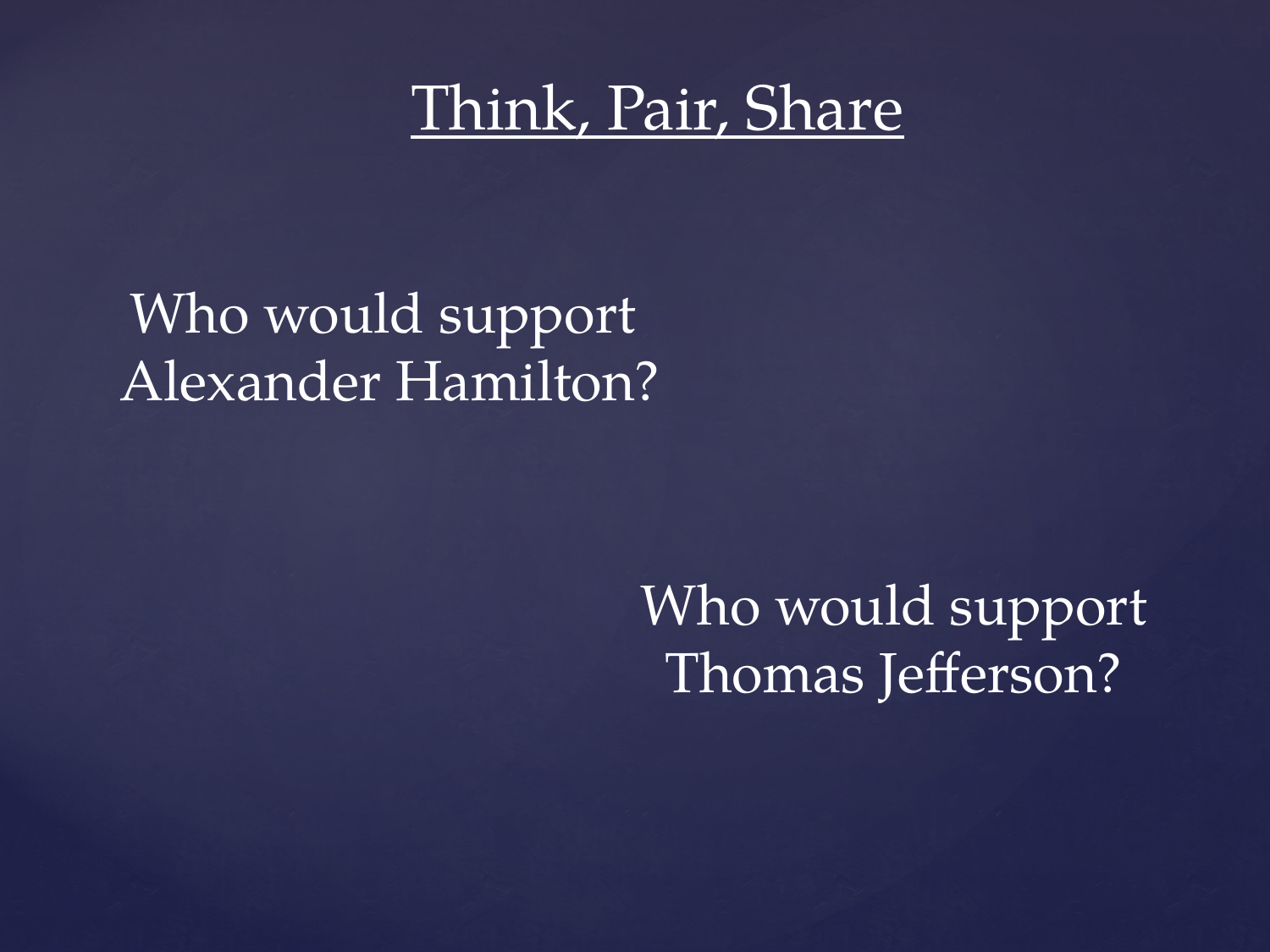

Think, Pair, Share
Who would support
Alexander Hamilton?

Who would support Thomas Jefferson?